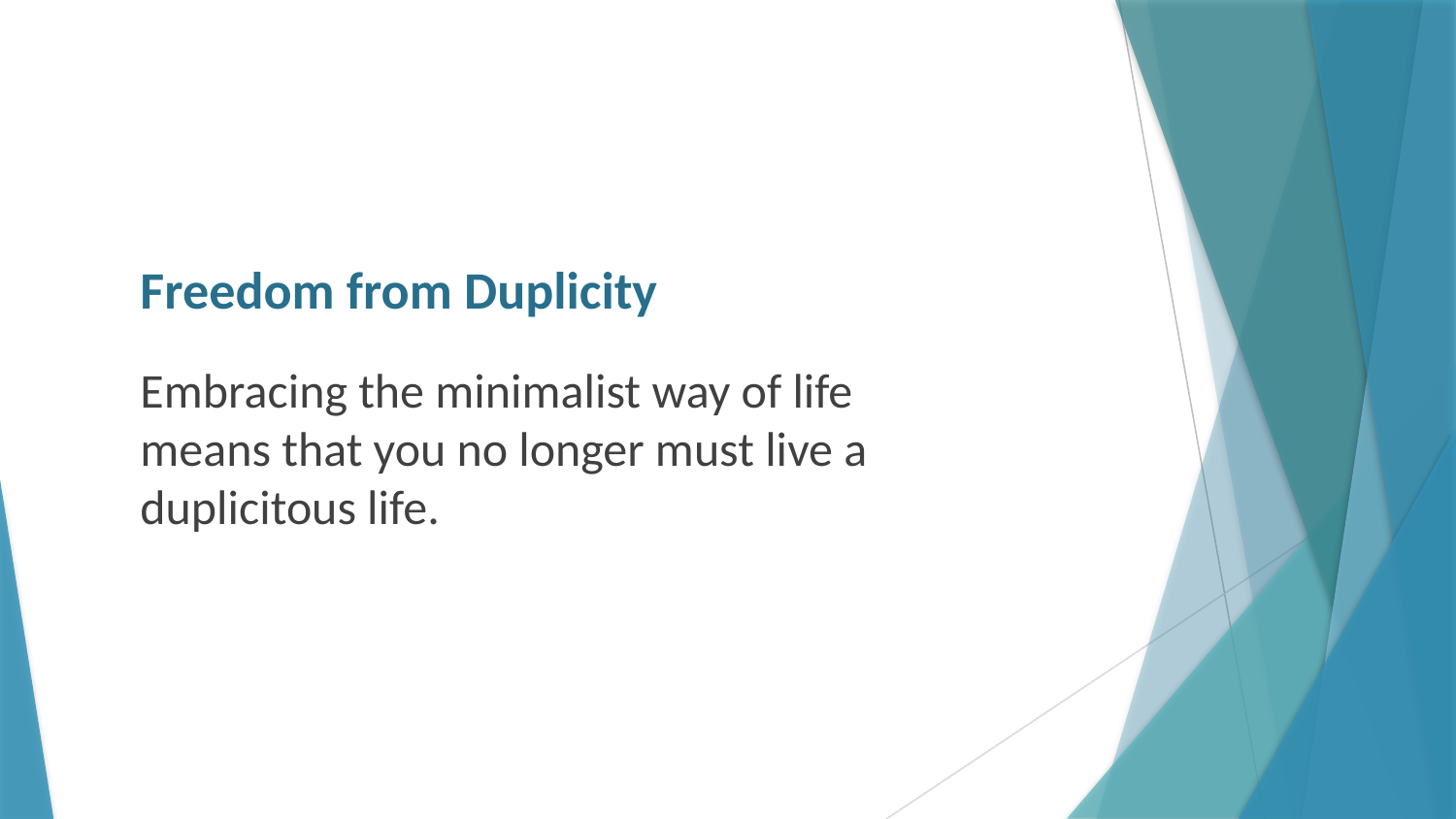

# Freedom from Duplicity
Embracing the minimalist way of life means that you no longer must live a duplicitous life.